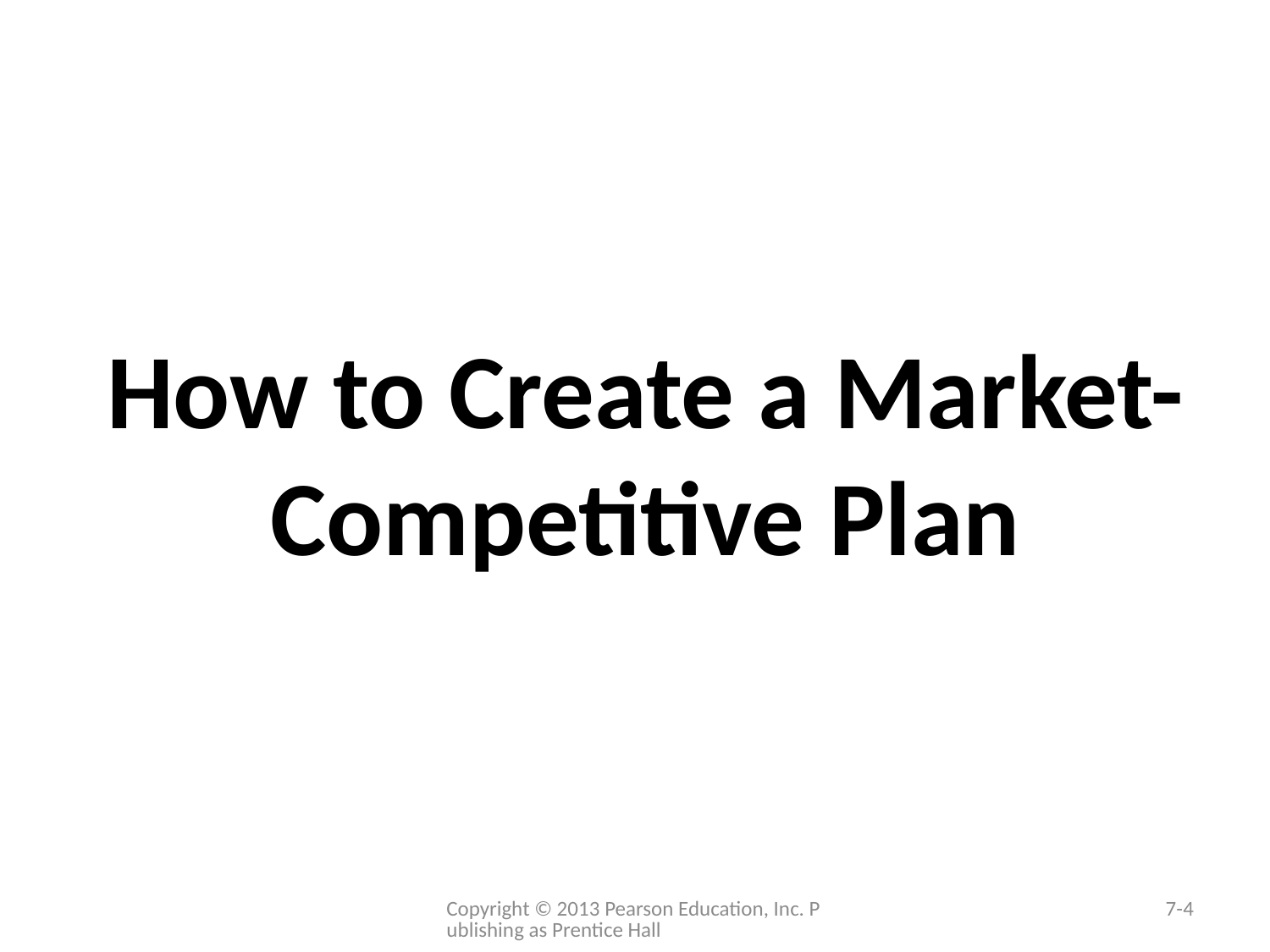

# How to Create a Market-Competitive Plan
Copyright © 2013 Pearson Education, Inc. Publishing as Prentice Hall
7-4